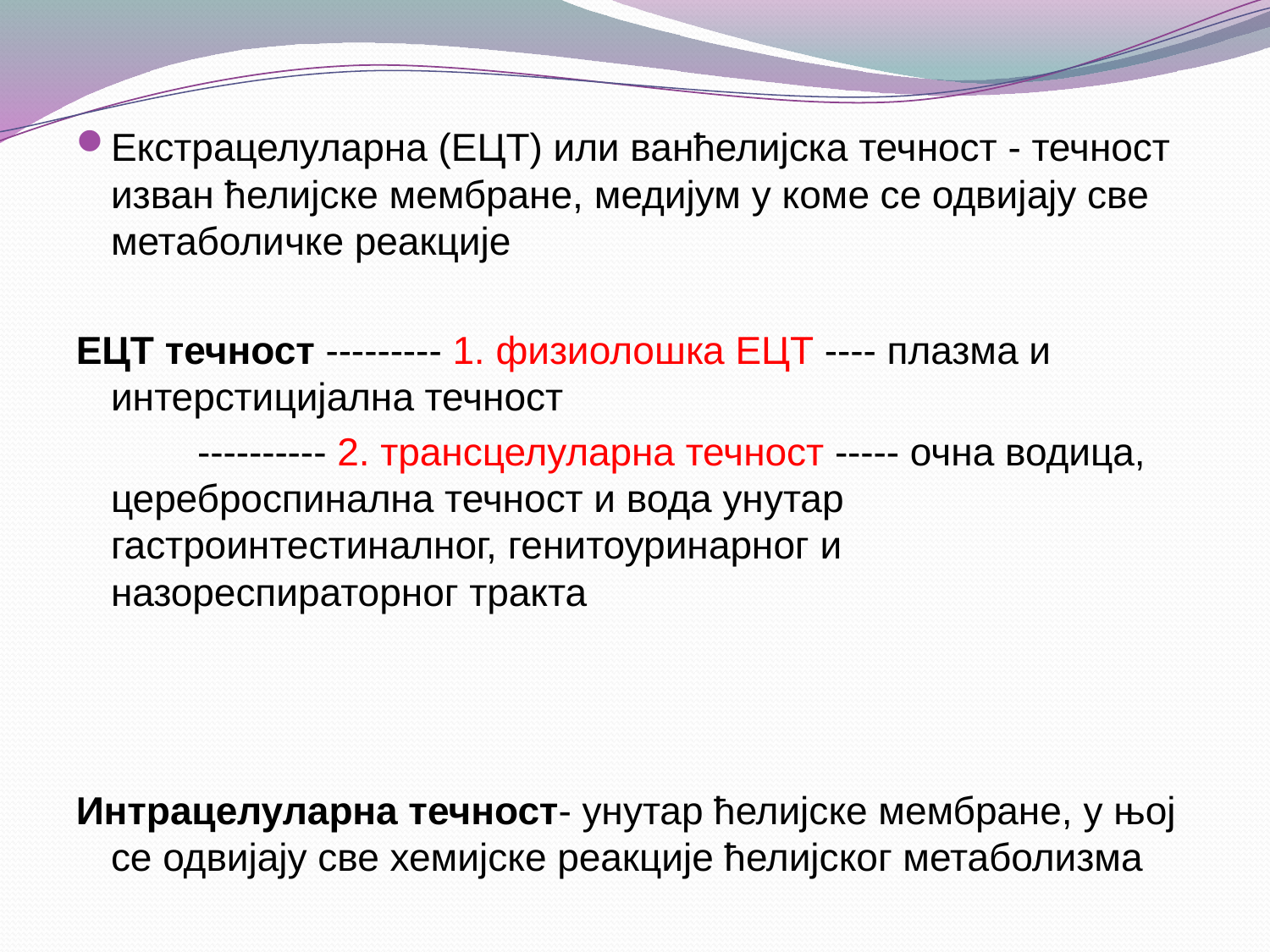

Екстрацелуларна (ЕЦТ) или ванћелијска течност - течност изван ћелијске мембране, медијум у коме се одвијају све метаболичке реакције

ЕЦТ течност --------- 1. физиолошка ЕЦТ ---- плазма и интерстицијална течност
		        ---------- 2. трансцелуларна течност ----- очна водица, цереброспинална течност и вода унутар гастроинтестиналног, генитоуринарног и назореспираторног тракта

Интрацелуларна течност- унутар ћелијске мембране, у њој се одвијају све хемијске реакције ћелијског метаболизма